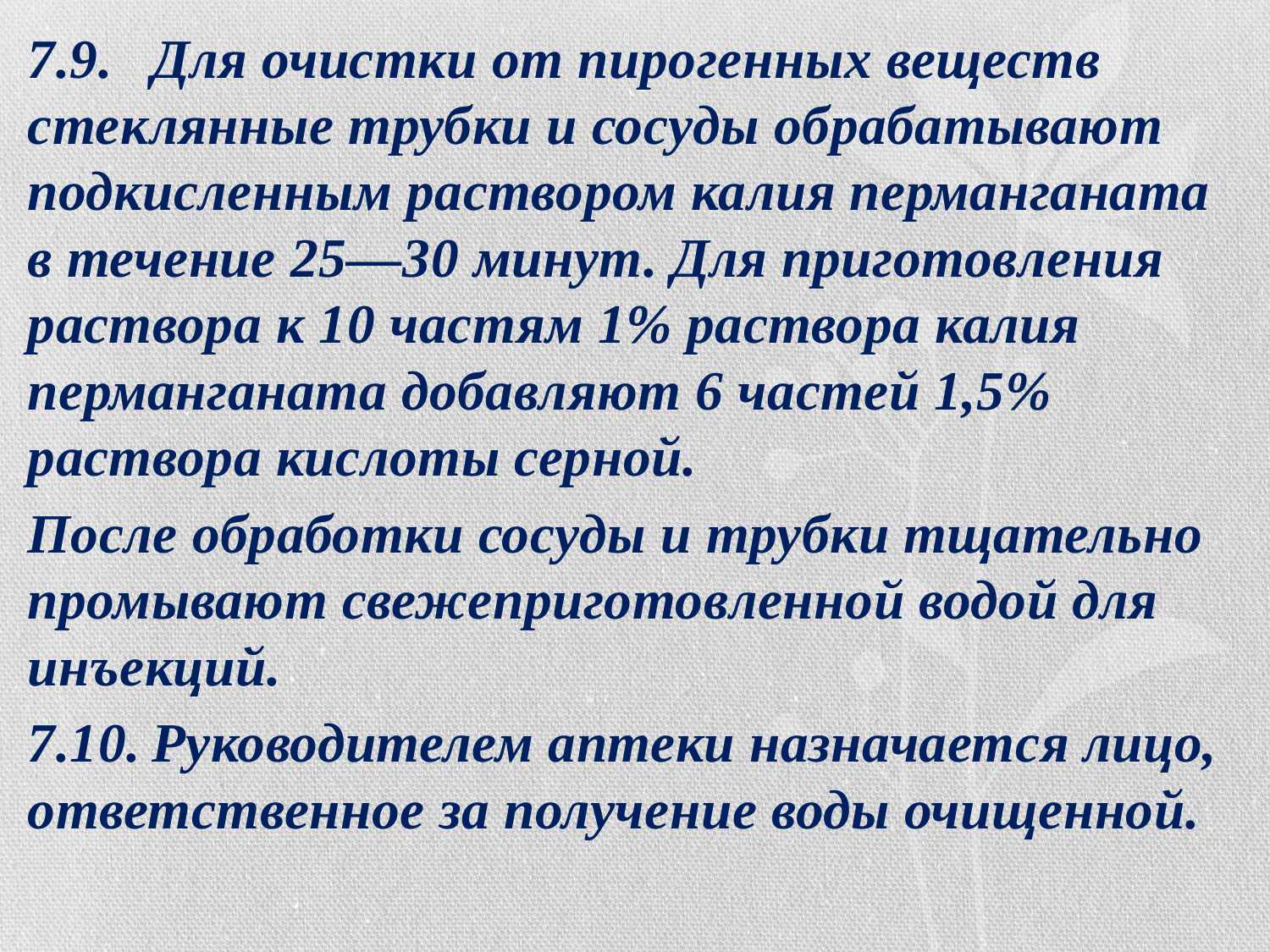

7.9.	Для очистки от пирогенных веществ стеклянные трубки и сосуды обрабатывают подкисленным раствором калия перманганата в течение 25—30 минут. Для приготовления раствора к 10 частям 1% раствора калия перманганата добавляют 6 частей 1,5% раствора кислоты серной.
После обработки сосуды и трубки тщательно промывают свежеприготовленной водой для инъекций.
7.10.	Руководителем аптеки назначается лицо, ответственное за получение воды очищенной.